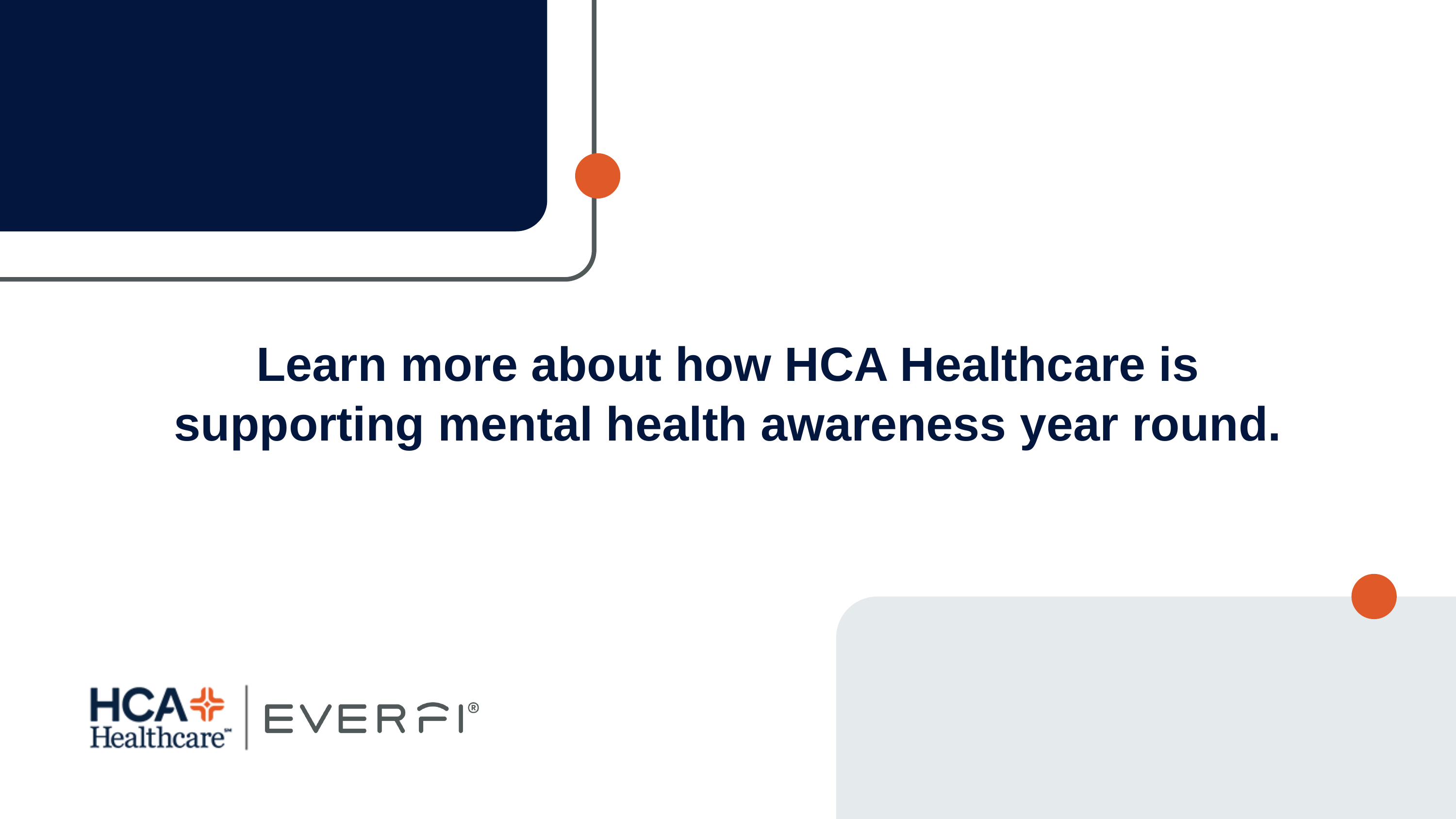

Learn more about how HCA Healthcare is supporting mental health awareness year round.